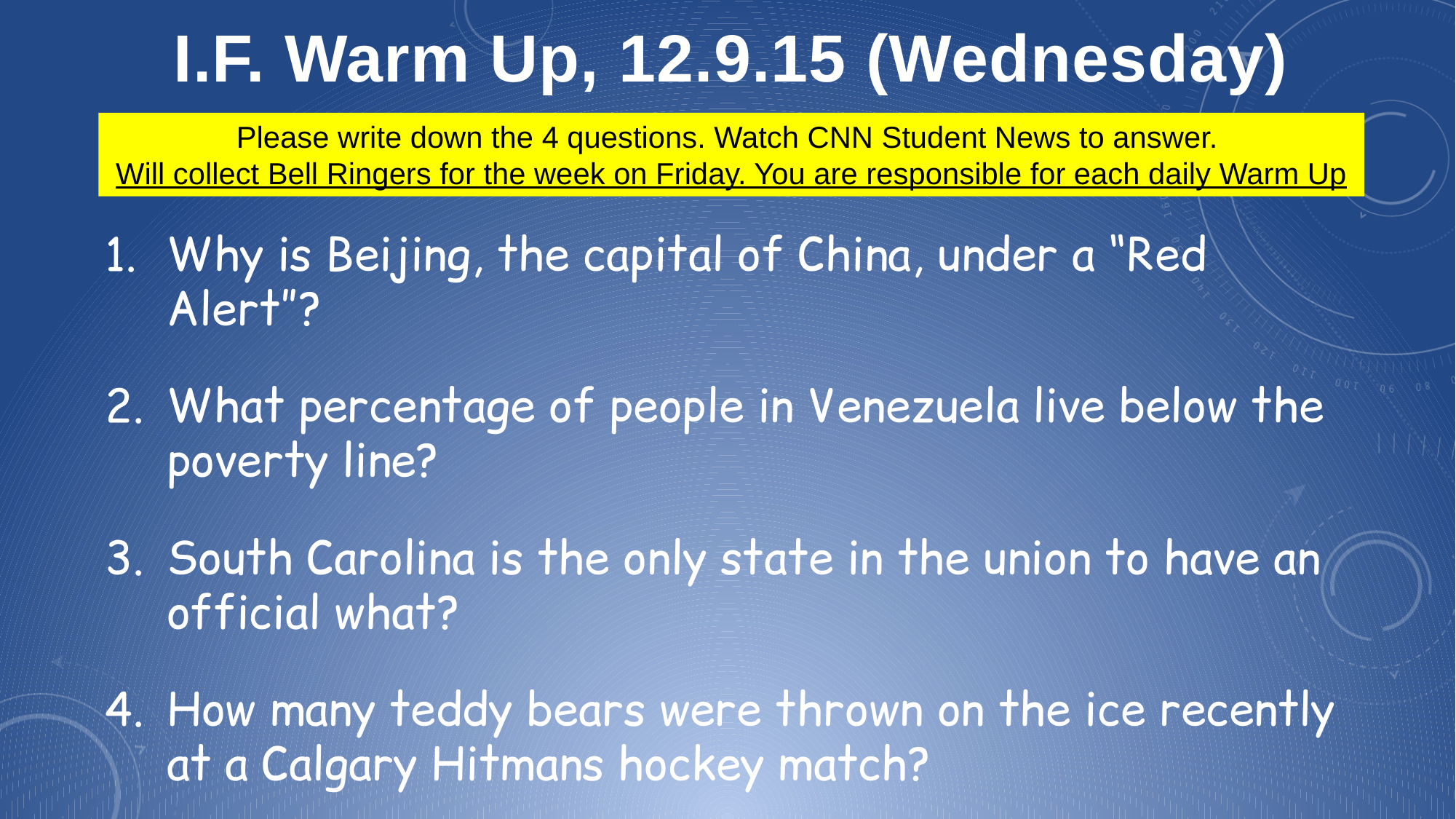

I.F. Warm Up, 12.9.15 (Wednesday)
Please write down the 4 questions. Watch CNN Student News to answer.
Will collect Bell Ringers for the week on Friday. You are responsible for each daily Warm Up
Why is Beijing, the capital of China, under a “Red Alert”?
What percentage of people in Venezuela live below the poverty line?
South Carolina is the only state in the union to have an official what?
How many teddy bears were thrown on the ice recently at a Calgary Hitmans hockey match?